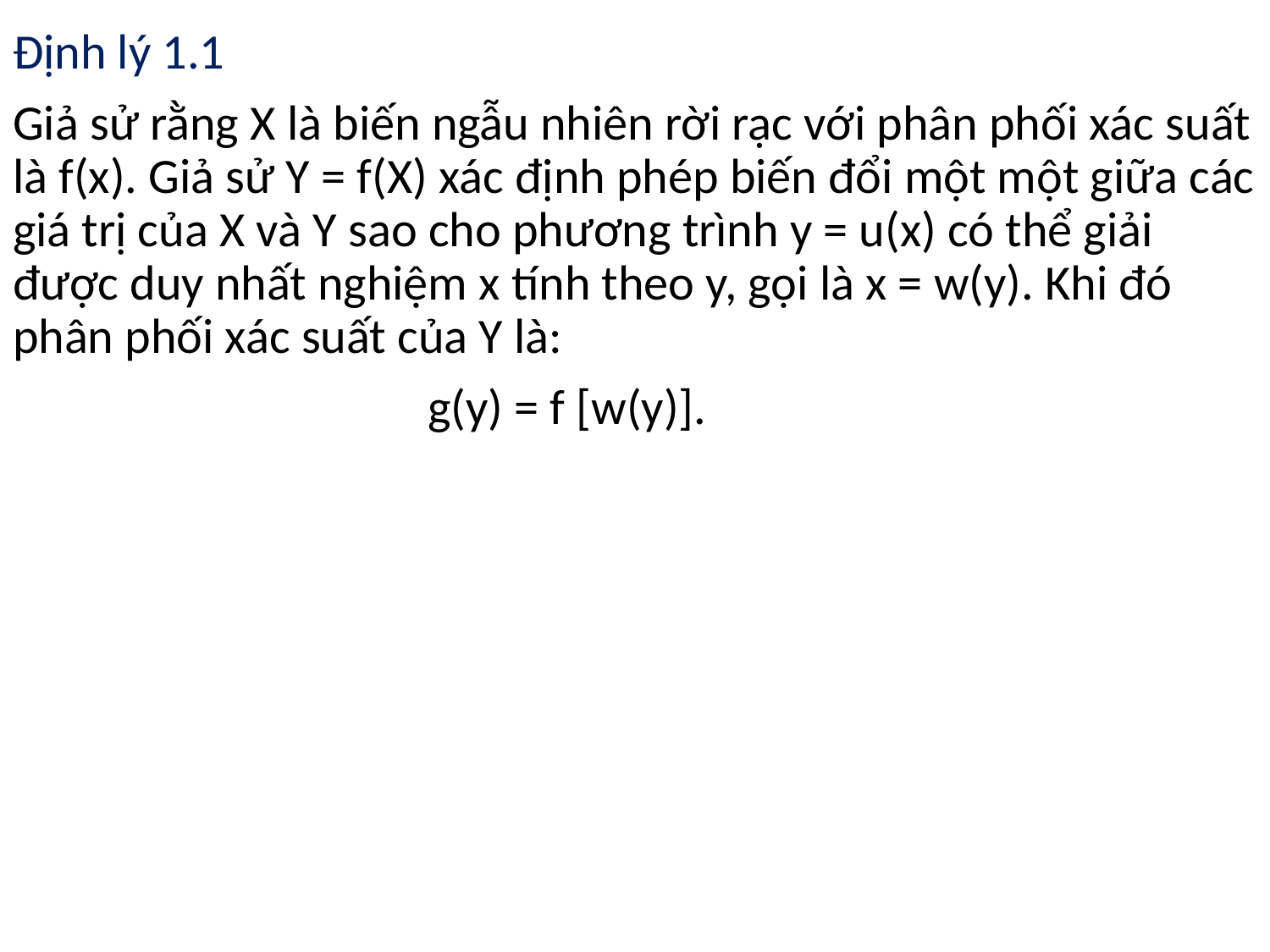

Định lý 1.1
Giả sử rằng X là biến ngẫu nhiên rời rạc với phân phối xác suất là f(x). Giả sử Y = f(X) xác định phép biến đổi một một giữa các giá trị của X và Y sao cho phương trình y = u(x) có thể giải được duy nhất nghiệm x tính theo y, gọi là x = w(y). Khi đó phân phối xác suất của Y là:
                                     g(y) = f [w(y)].